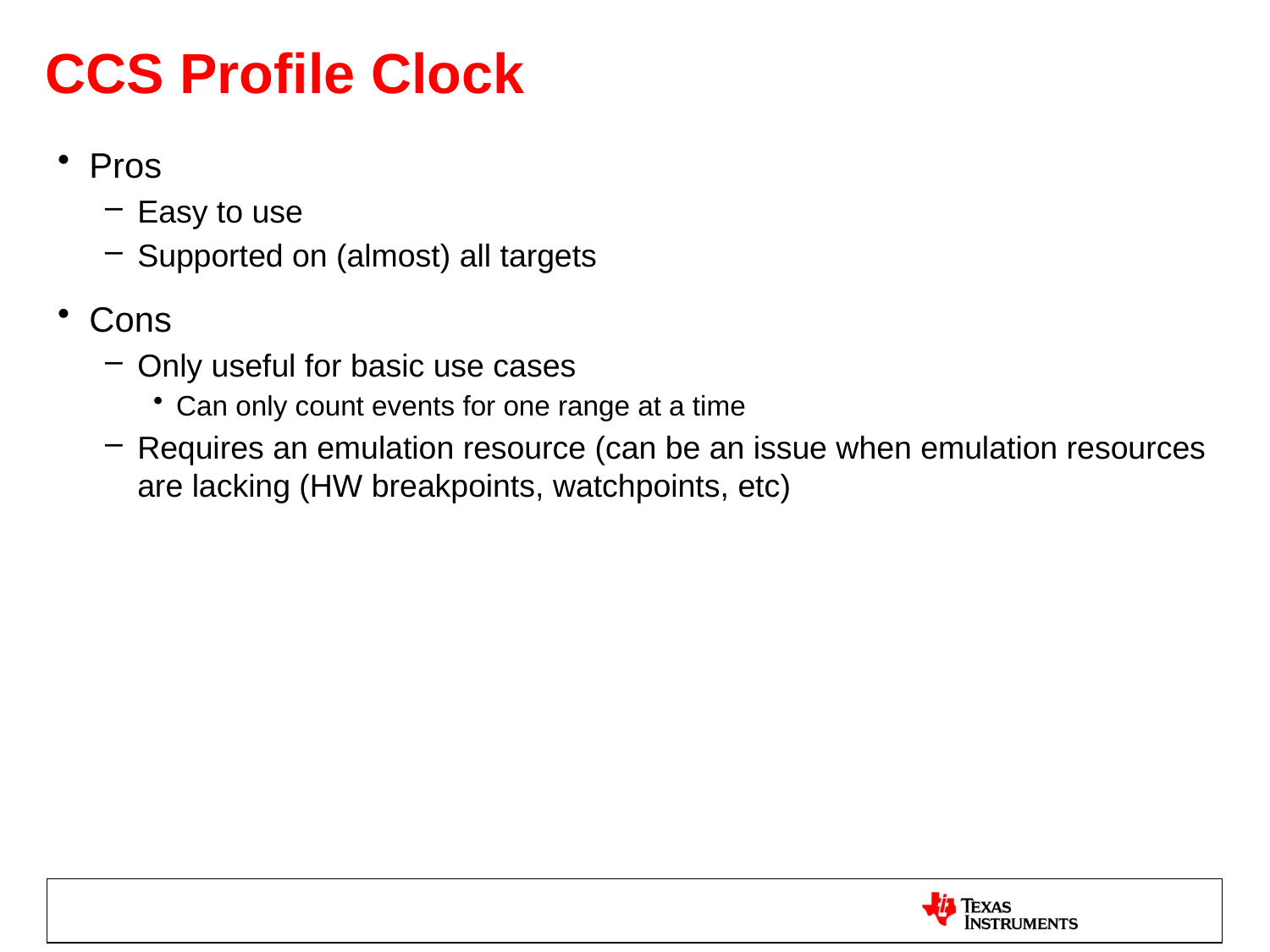

# CCS Profile Clock
Pros
Easy to use
Supported on (almost) all targets
Cons
Only useful for basic use cases
Can only count events for one range at a time
Requires an emulation resource (can be an issue when emulation resources are lacking (HW breakpoints, watchpoints, etc)